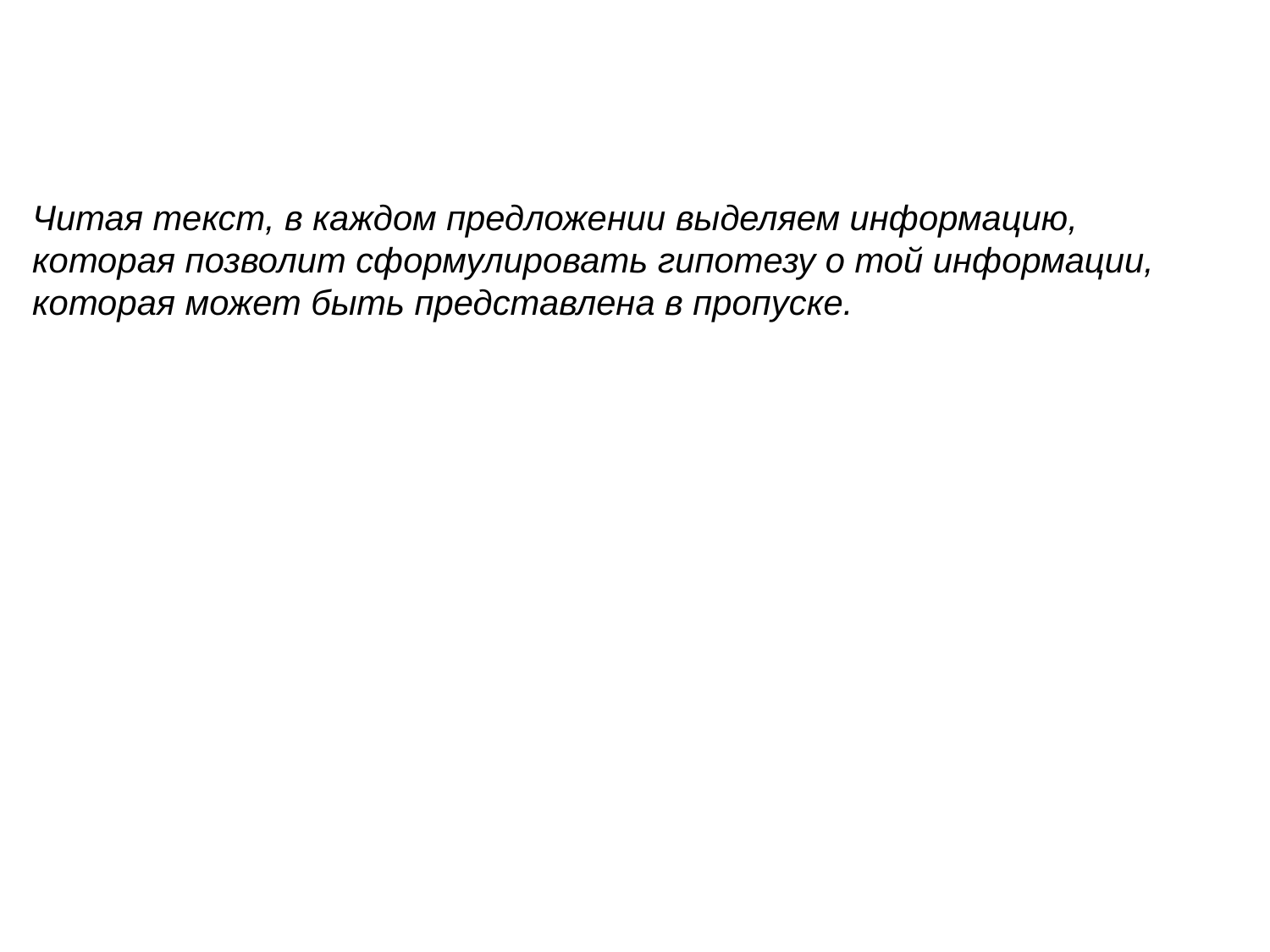

Читая текст, в каждом предложении выделяем информацию, которая позволит сформулировать гипотезу о той информации, которая может быть представлена в пропуске.